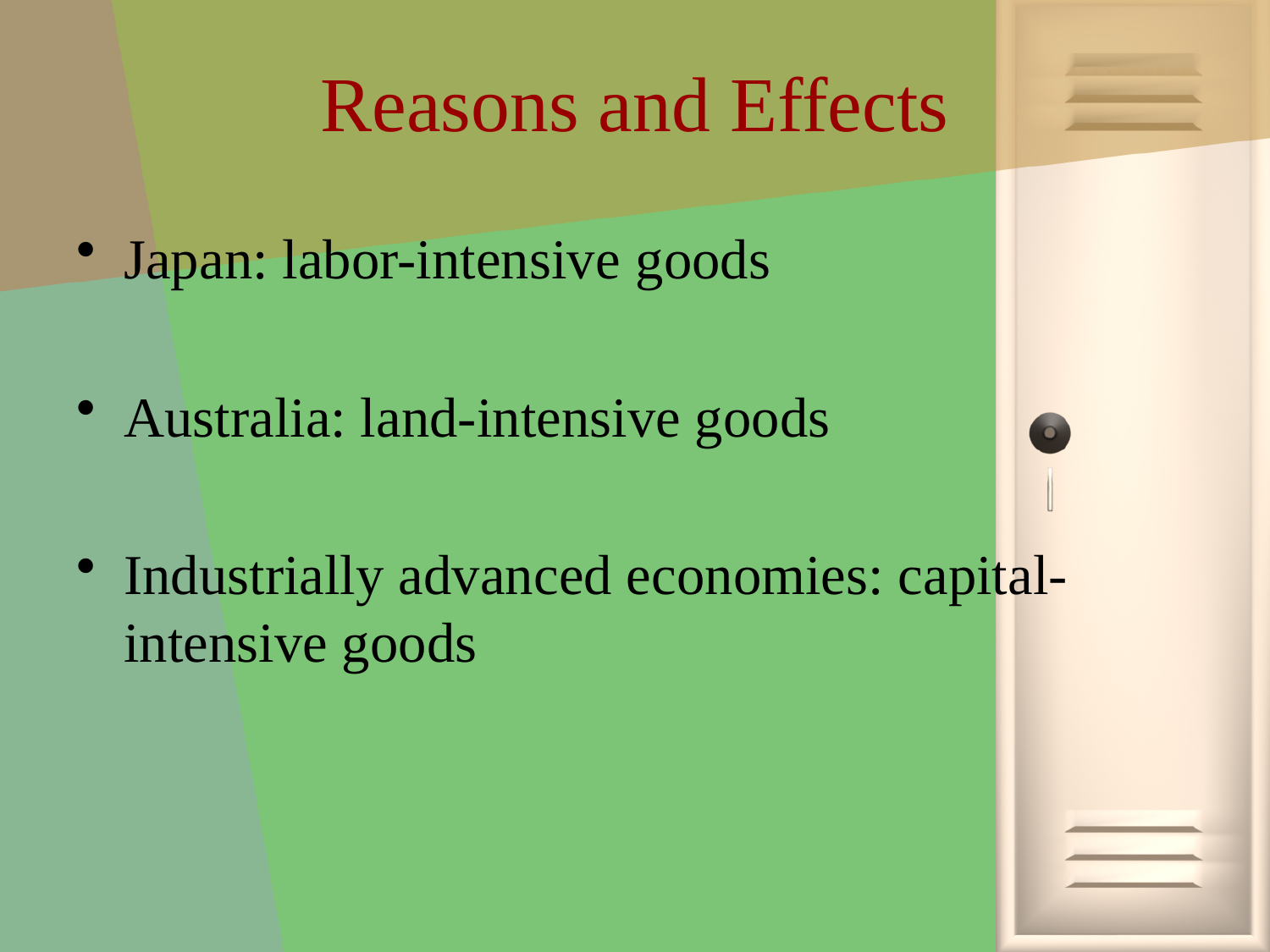

# Reasons and Effects
Japan: labor-intensive goods

Australia: land-intensive goods

Industrially advanced economies: capital-intensive goods